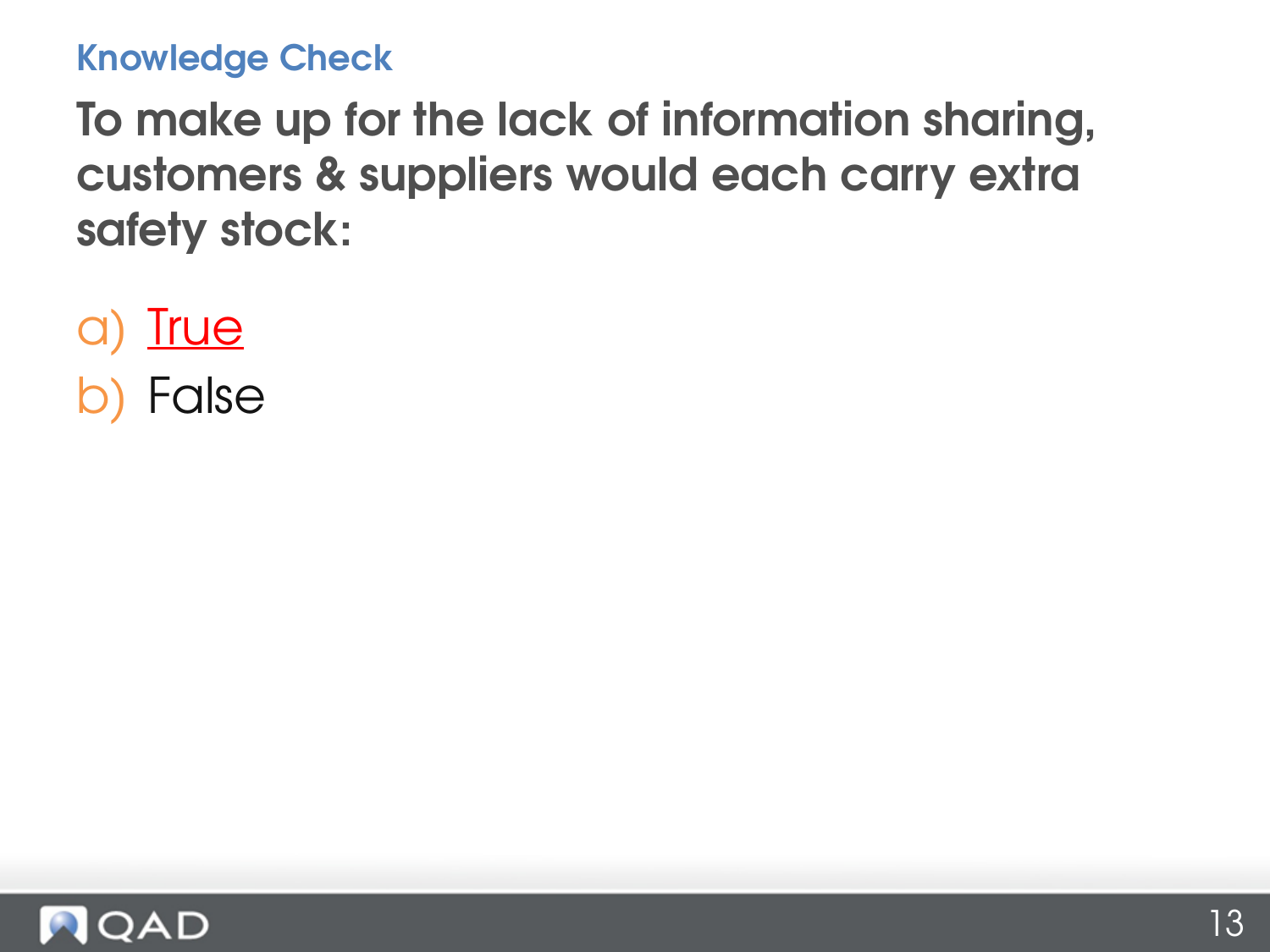

Knowledge Check
# To make up for the lack of information sharing, customers & suppliers would each carry extra safety stock:
True
False
13